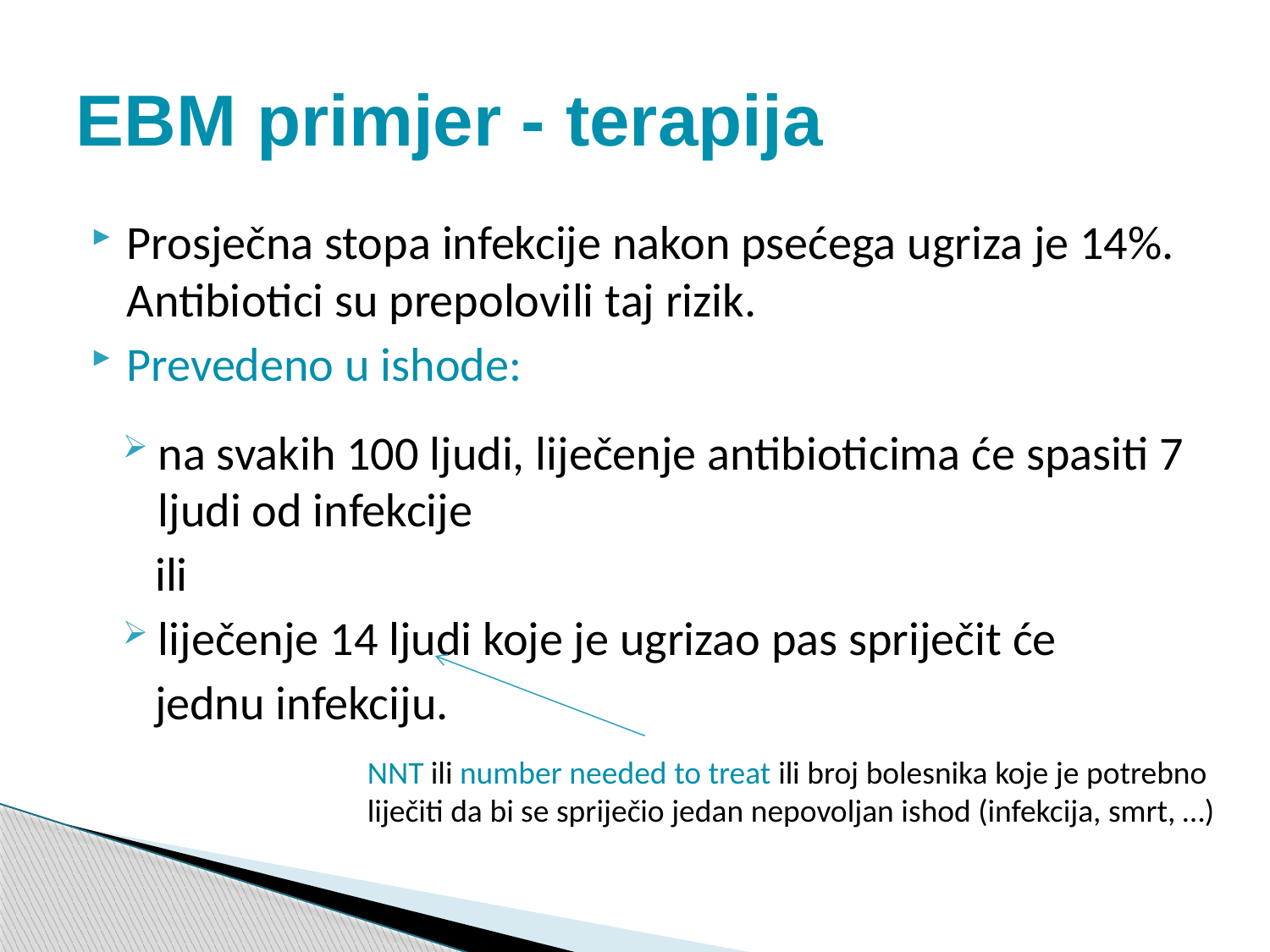

# EBM primjer - terapija
Prosječna stopa infekcije nakon psećega ugriza je 14%. Antibiotici su prepolovili taj rizik.
Prevedeno u ishode:

na svakih 100 ljudi, liječenje antibioticima će spasiti 7 ljudi od infekcije
   ili
liječenje 14 ljudi koje je ugrizao pas spriječit će
   jednu infekciju.
NNT ili number needed to treat ili broj bolesnika koje je potrebno liječiti da bi se spriječio jedan nepovoljan ishod (infekcija, smrt, …)